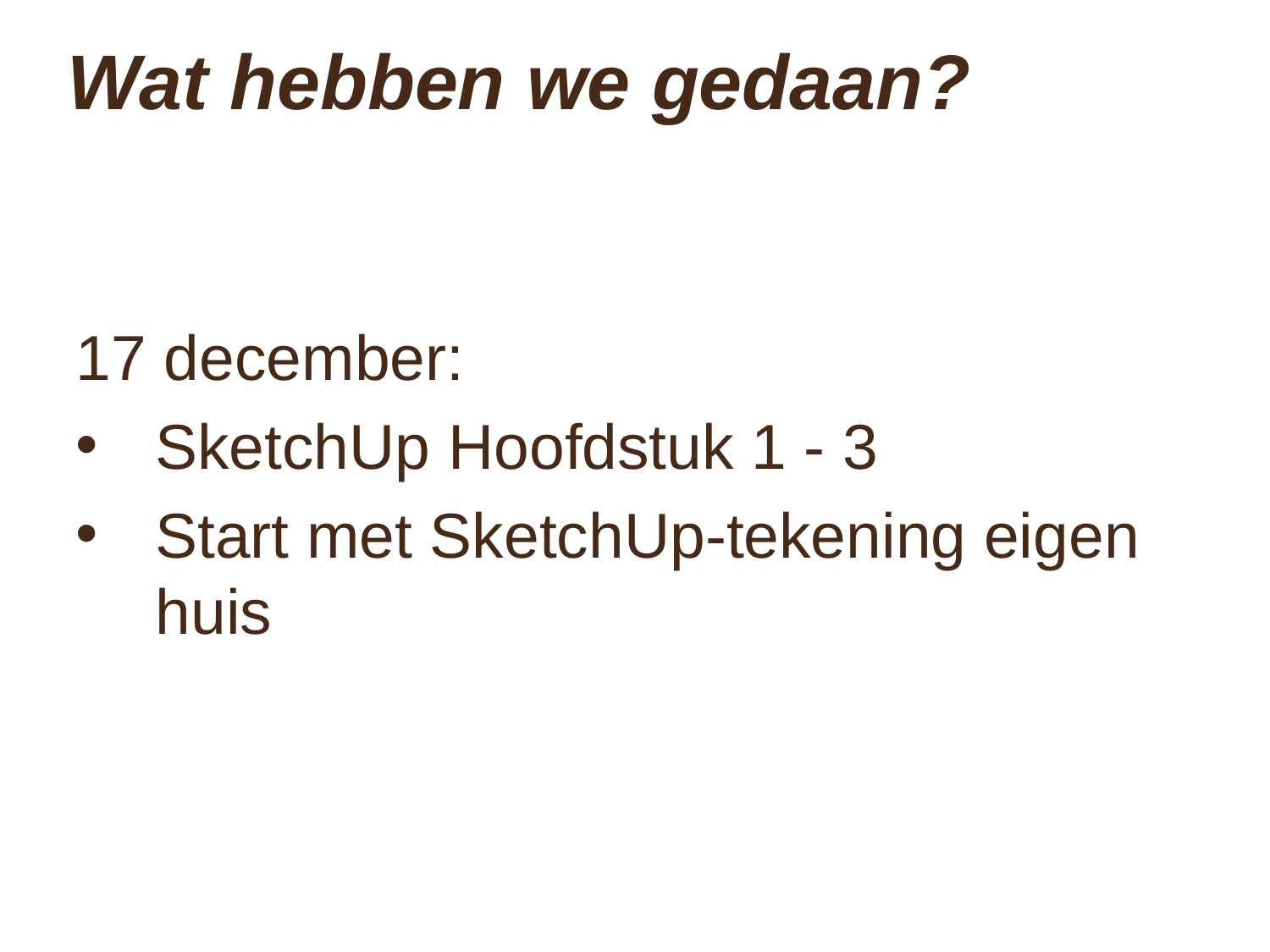

# Wat hebben we gedaan?

17 december:
SketchUp Hoofdstuk 1 - 3
Start met SketchUp-tekening eigen huis